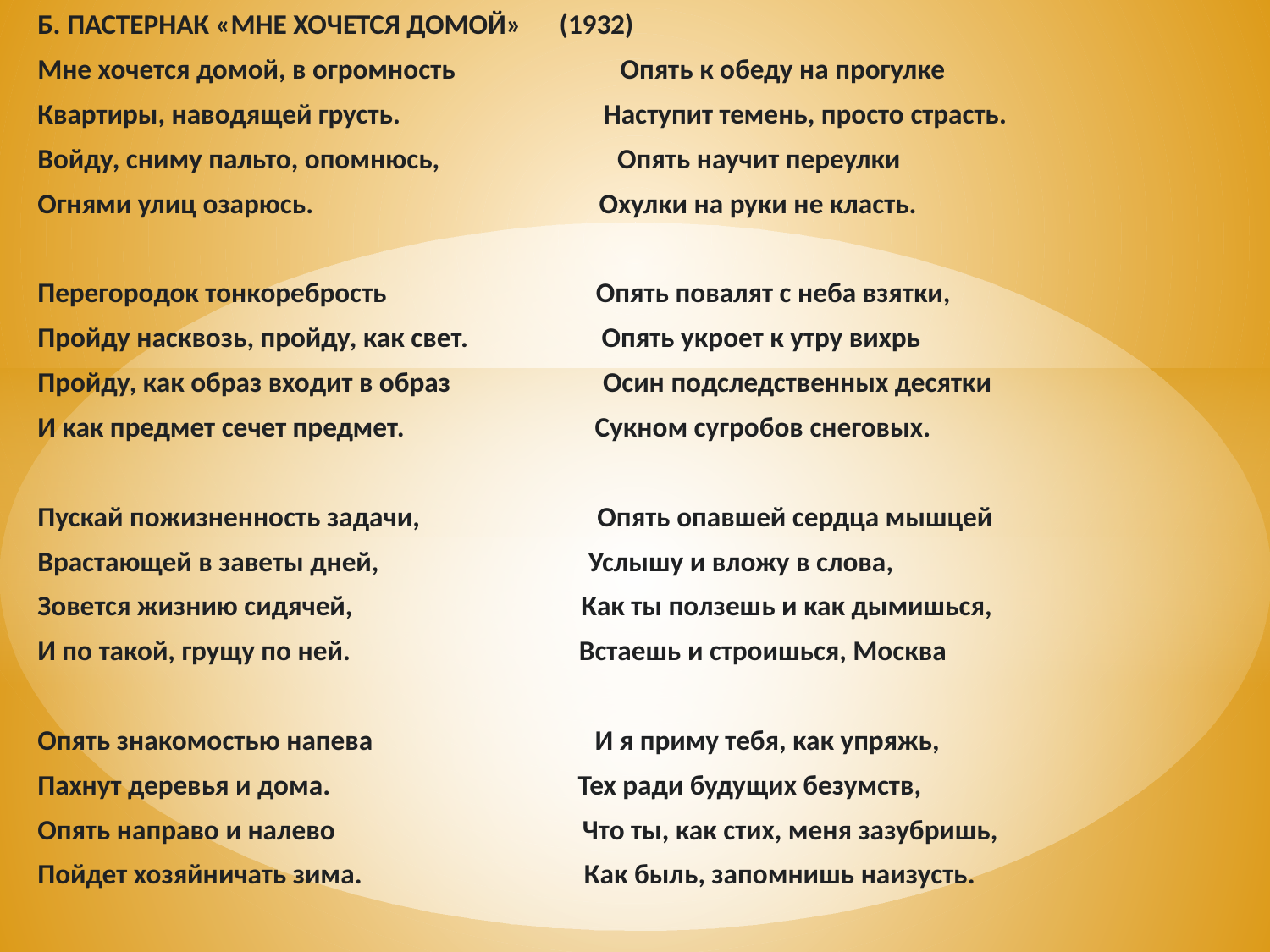

Б. ПАСТЕРНАК «МНЕ ХОЧЕТСЯ ДОМОЙ»      (1932)
Мне хочется домой, в огромность                          Опять к обеду на прогулке
Квартиры, наводящей грусть.                                Наступит темень, просто страсть.
Войду, сниму пальто, опомнюсь,                            Опять научит переулки
Огнями улиц озарюсь.                                             Охулки на руки не класть.

Перегородок тонкоребрость                                 Опять повалят с неба взятки,
Пройду насквозь, пройду, как свет.                     Опять укроет к утру вихрь
Пройду, как образ входит в образ                        Осин подследственных десятки
И как предмет сечет предмет.                              Сукном сугробов снеговых.

Пускай пожизненность задачи,                            Опять опавшей сердца мышцей
Bрастающей в заветы дней,                                 Услышу и вложу в слова,
Зовется жизнию сидячей,                                    Как ты ползешь и как дымишься,
И по такой, грущу по ней.                                    Встаешь и строишься, Москва

Опять знакомостью напева                                   И я приму тебя, как упряжь,
Пахнут деревья и дома.                                       Тех ради будущих безумств,
Опять направо и налево                                       Что ты, как стих, меня зазубришь,
Пойдет хозяйничать зима.                                   Как быль, запомнишь наизусть.